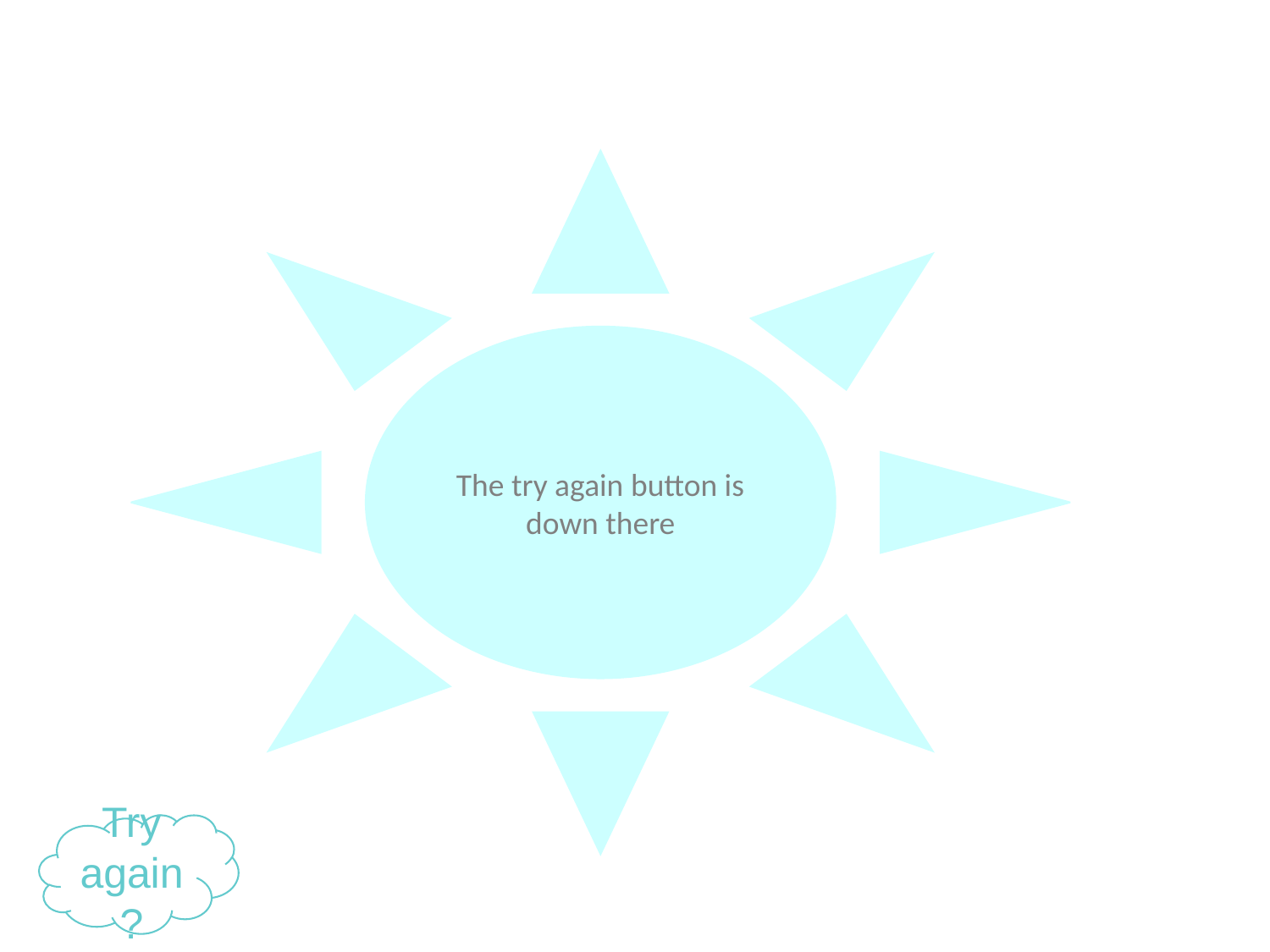

The try again button is down there
Try again?